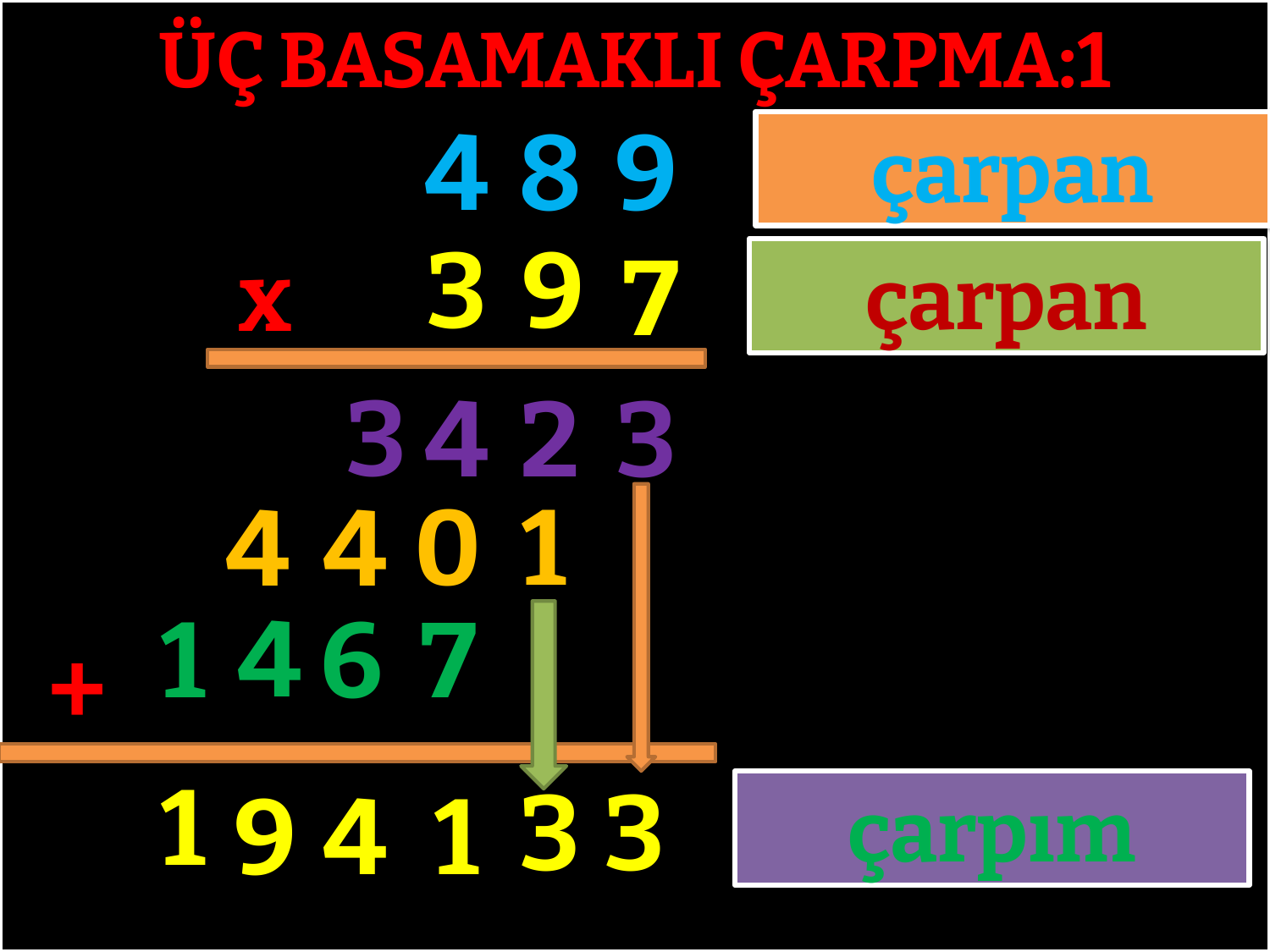

ÜÇ BASAMAKLI ÇARPMA:1
4
8
9
çarpan
3
9
7
x
çarpan
#

3
2
4
3
0
1
4
4

4
1
6
7

+

1
3
3
4
9
1
çarpım